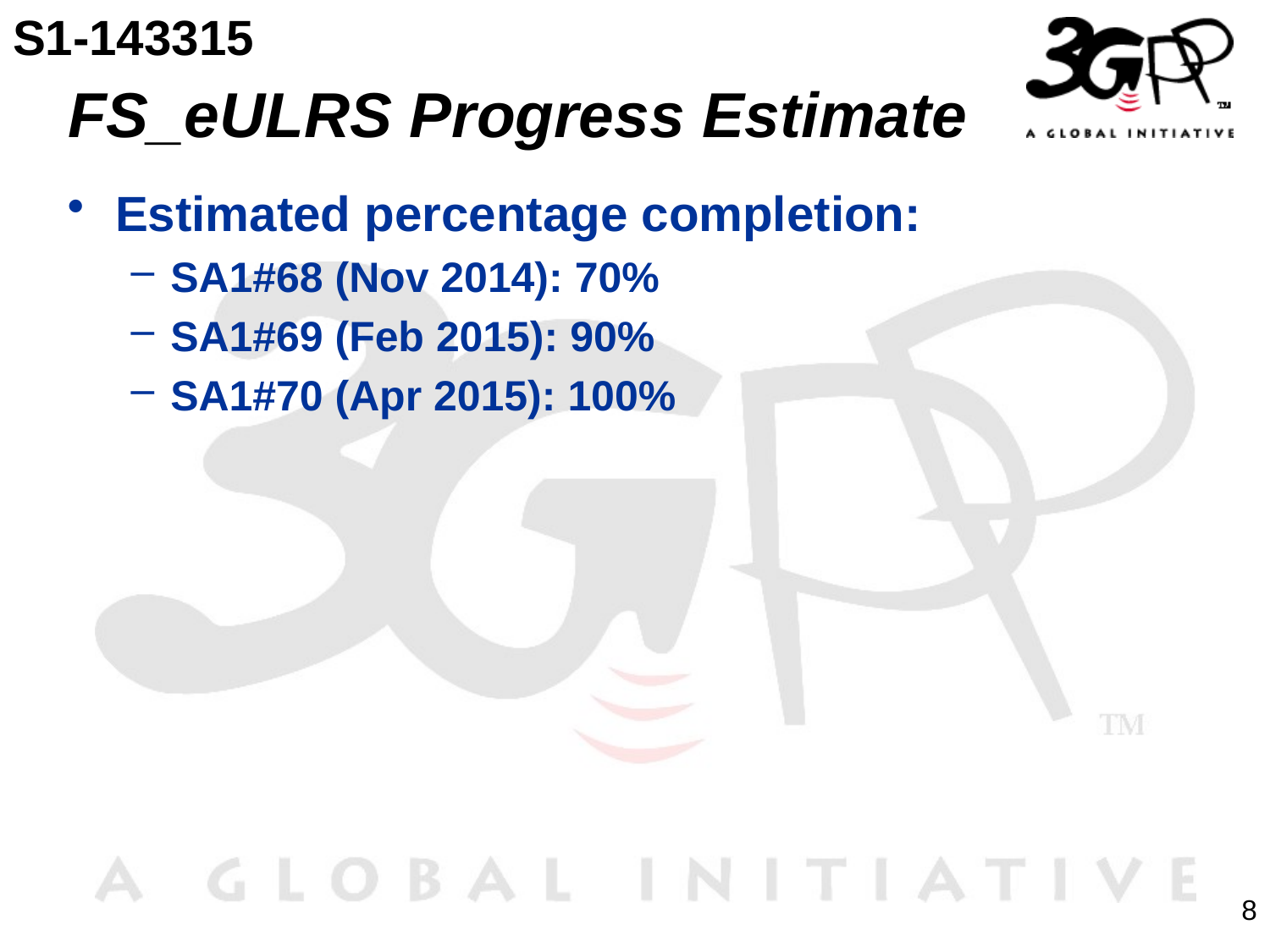

S1-143315
# FS_eULRS Progress Estimate
Estimated percentage completion:
SA1#68 (Nov 2014): 70%
SA1#69 (Feb 2015): 90%
SA1#70 (Apr 2015): 100%

8